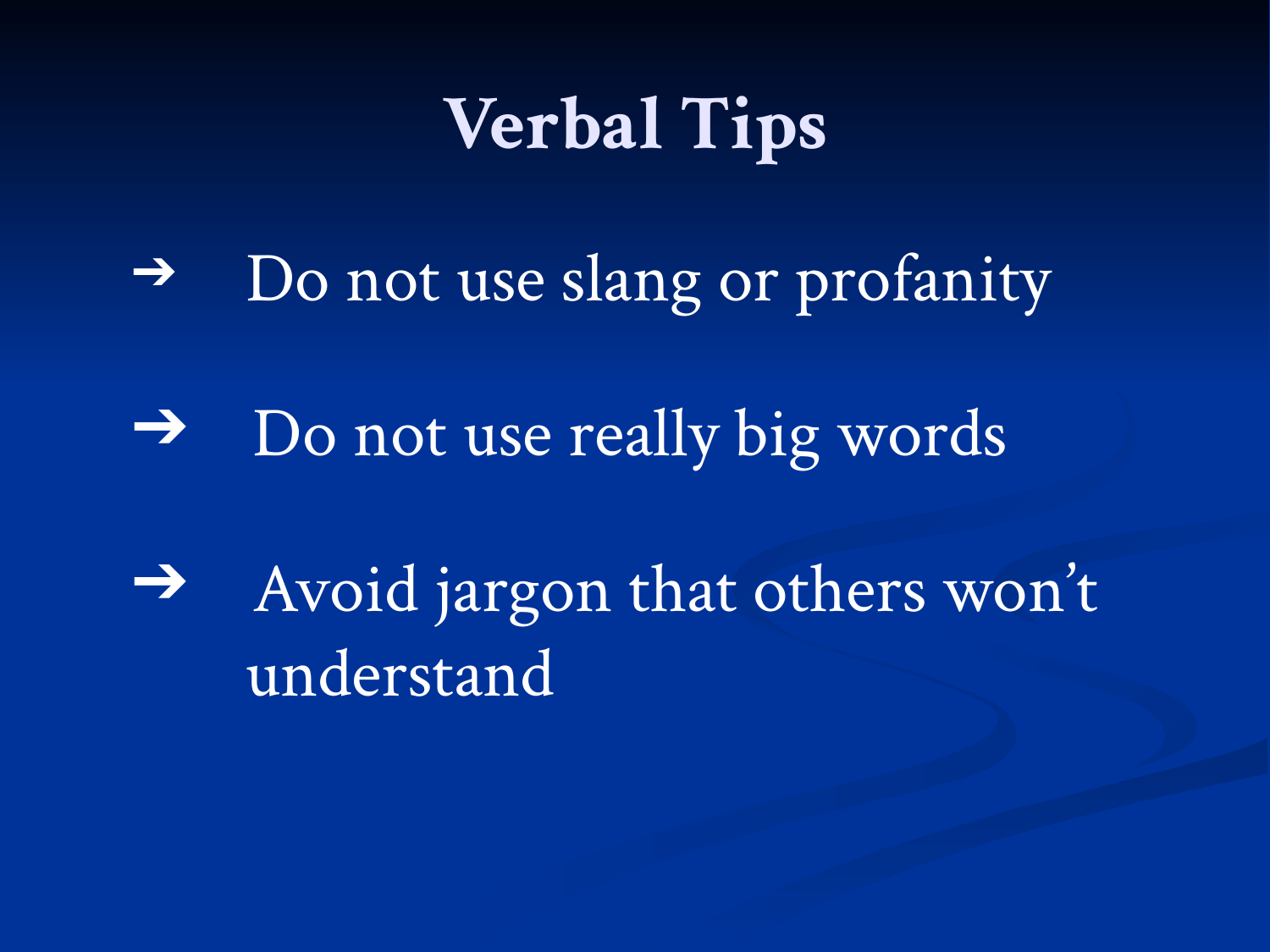

# Verbal Tips
     Do not use slang or profanity

    Do not use really big words

    Avoid jargon that others won’t
    understand